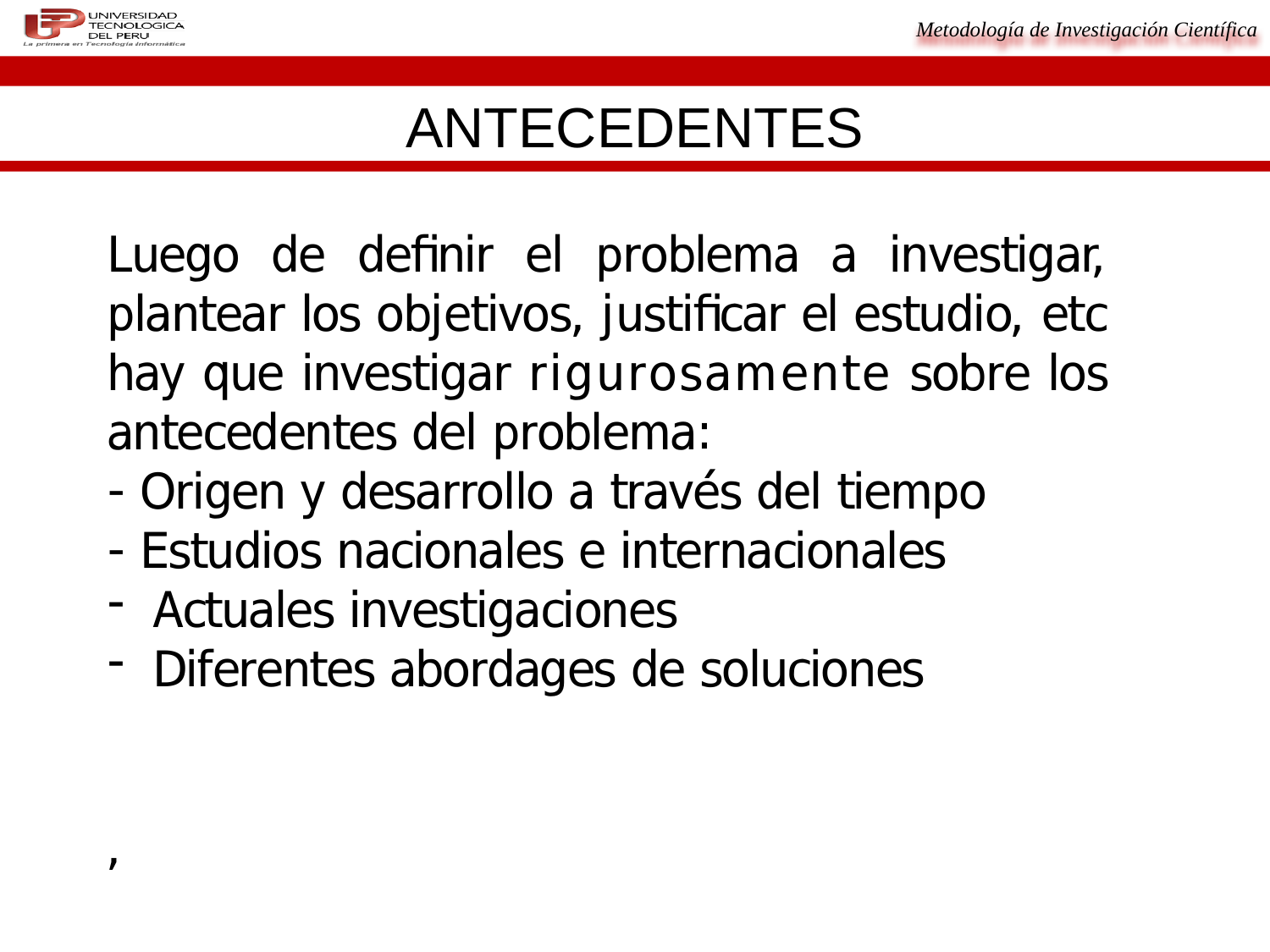

ANTECEDENTES
Luego de definir el problema a investigar, plantear los objetivos, justificar el estudio, etc hay que investigar rigurosamente sobre los antecedentes del problema:
- Origen y desarrollo a través del tiempo
- Estudios nacionales e internacionales
 Actuales investigaciones
 Diferentes abordages de soluciones

,